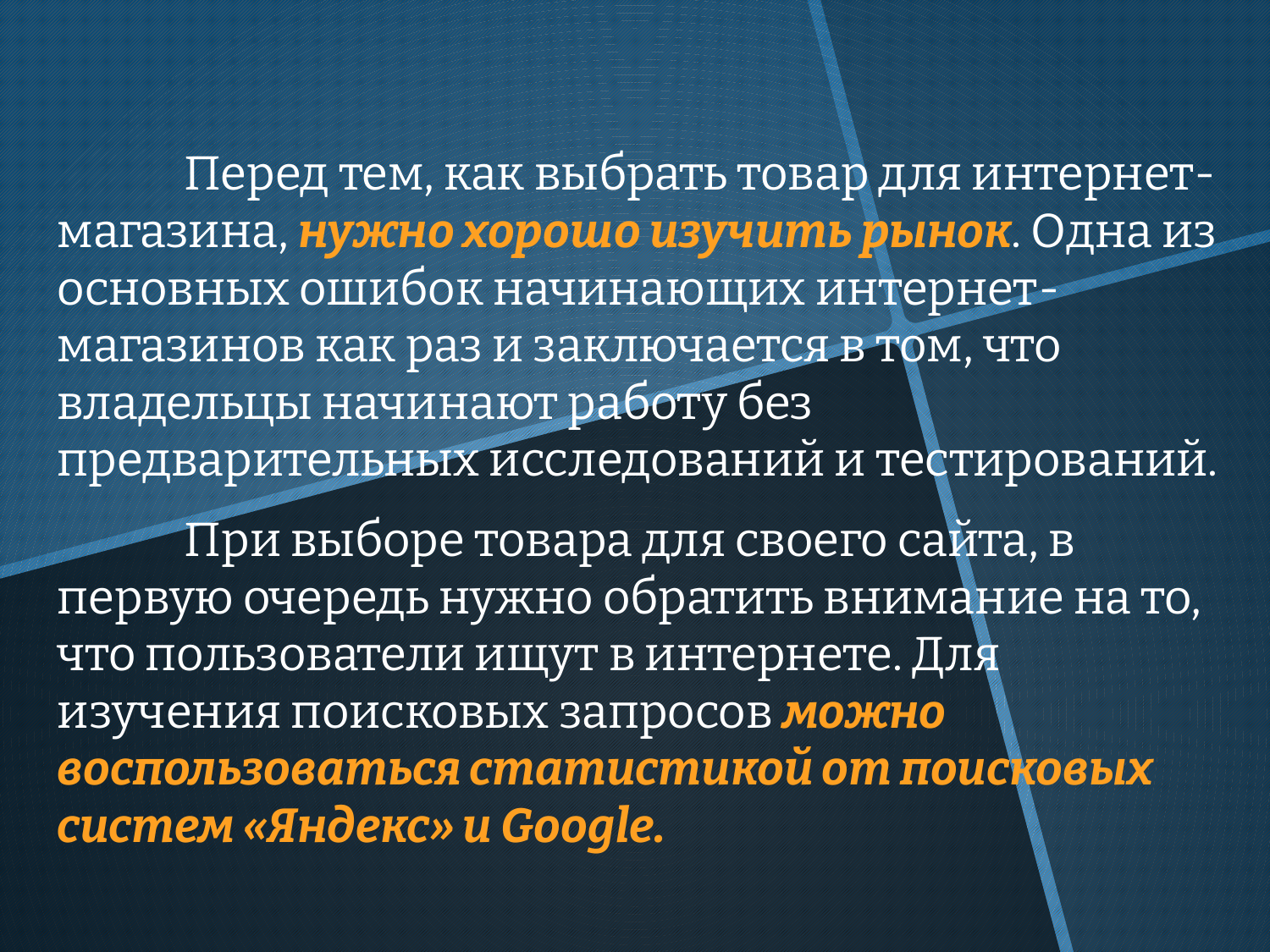

Перед тем, как выбрать товар для интернет-магазина, нужно хорошо изучить рынок. Одна из основных ошибок начинающих интернет-магазинов как раз и заключается в том, что владельцы начинают работу без предварительных исследований и тестирований.
	При выборе товара для своего сайта, в первую очередь нужно обратить внимание на то, что пользователи ищут в интернете. Для изучения поисковых запросов можно воспользоваться статистикой от поисковых систем «Яндекс» и Google.